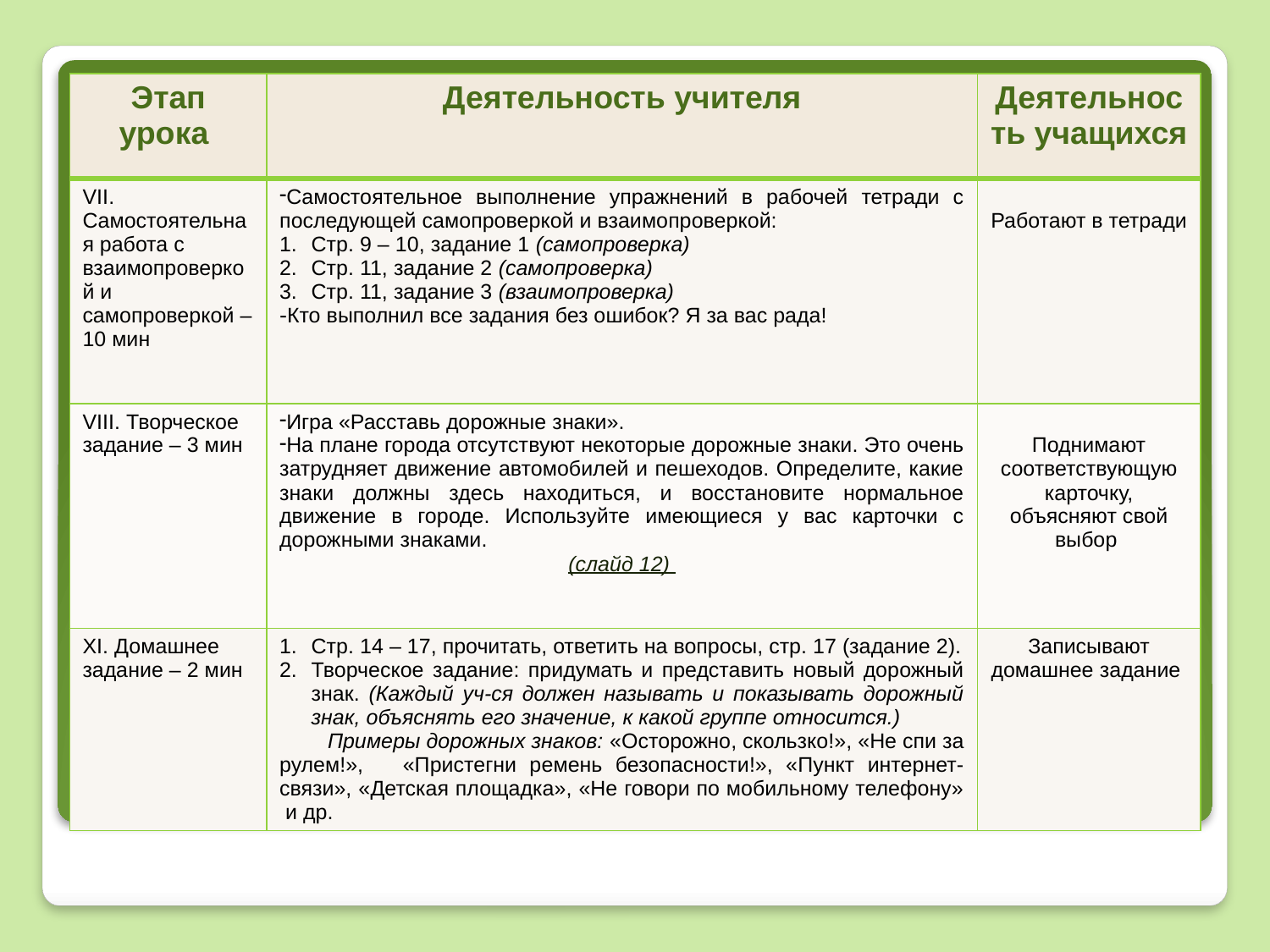

| Этап урока | Деятельность учителя | Деятельность учащихся |
| --- | --- | --- |
| VII. Самостоятельная работа с взаимопроверкой и самопроверкой – 10 мин | Самостоятельное выполнение упражнений в рабочей тетради с последующей самопроверкой и взаимопроверкой: Стр. 9 – 10, задание 1 (самопроверка) Стр. 11, задание 2 (самопроверка) Стр. 11, задание 3 (взаимопроверка) Кто выполнил все задания без ошибок? Я за вас рада! | Работают в тетради |
| VIII. Творческое задание – 3 мин | Игра «Расставь дорожные знаки». На плане города отсутствуют некоторые дорожные знаки. Это очень затрудняет движение автомобилей и пешеходов. Определите, какие знаки должны здесь находиться, и восстановите нормальное движение в городе. Используйте имеющиеся у вас карточки с дорожными знаками. (слайд 12) | Поднимают соответствующую карточку, объясняют свой выбор |
| XI. Домашнее задание – 2 мин | Стр. 14 – 17, прочитать, ответить на вопросы, стр. 17 (задание 2). Творческое задание: придумать и представить новый дорожный знак. (Каждый уч-ся должен называть и показывать дорожный знак, объяснять его значение, к какой группе относится.) Примеры дорожных знаков: «Осторожно, скользко!», «Не спи за рулем!», «Пристегни ремень безопасности!», «Пункт интернет-связи», «Детская площадка», «Не говори по мобильному телефону» и др. | Записывают домашнее задание |
#